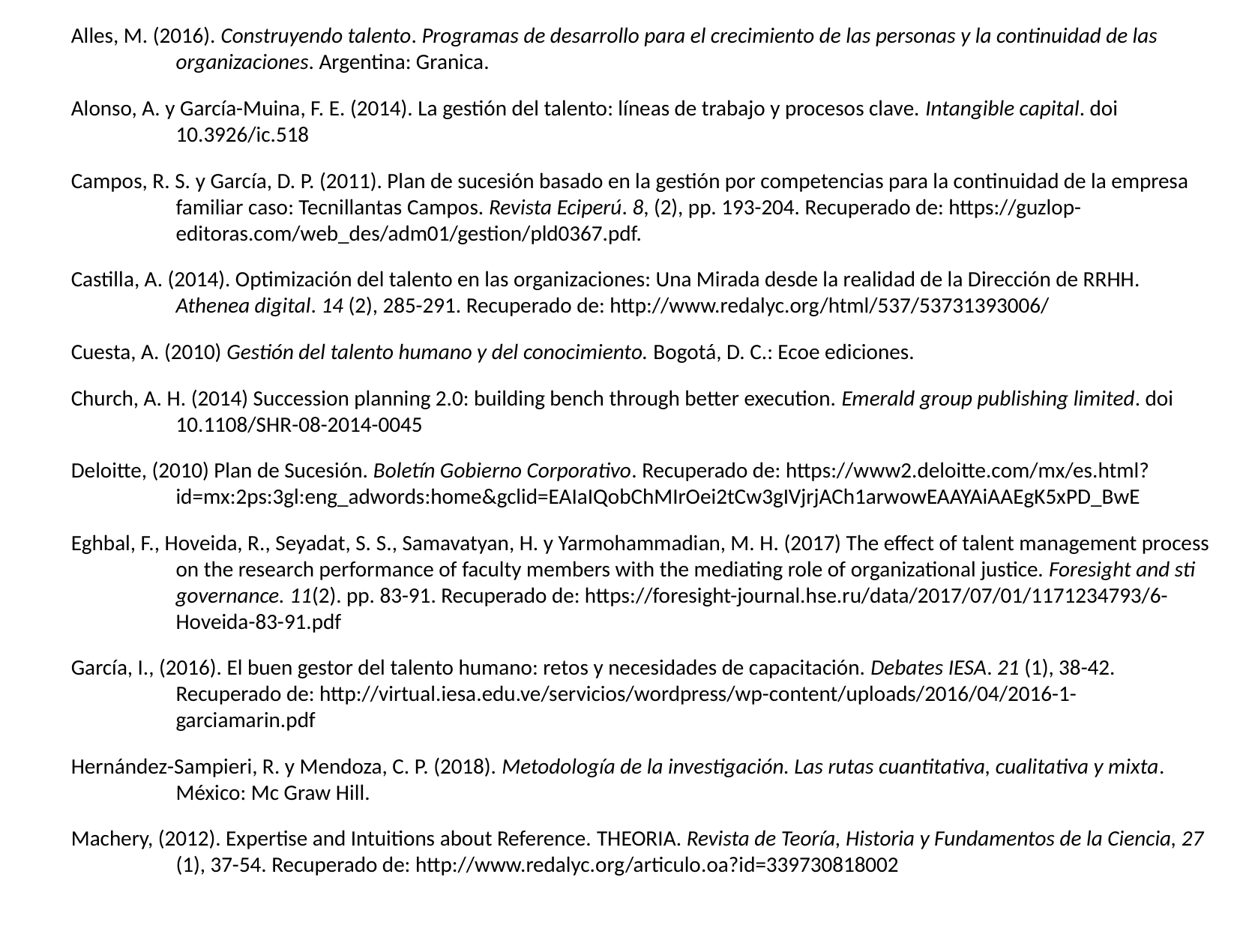

Alles, M. (2016). Construyendo talento. Programas de desarrollo para el crecimiento de las personas y la continuidad de las organizaciones. Argentina: Granica.
Alonso, A. y García-Muina, F. E. (2014). La gestión del talento: líneas de trabajo y procesos clave. Intangible capital. doi 10.3926/ic.518
Campos, R. S. y García, D. P. (2011). Plan de sucesión basado en la gestión por competencias para la continuidad de la empresa familiar caso: Tecnillantas Campos. Revista Eciperú. 8, (2), pp. 193-204. Recuperado de: https://guzlop-editoras.com/web_des/adm01/gestion/pld0367.pdf.
Castilla, A. (2014). Optimización del talento en las organizaciones: Una Mirada desde la realidad de la Dirección de RRHH. Athenea digital. 14 (2), 285-291. Recuperado de: http://www.redalyc.org/html/537/53731393006/
Cuesta, A. (2010) Gestión del talento humano y del conocimiento. Bogotá, D. C.: Ecoe ediciones.
Church, A. H. (2014) Succession planning 2.0: building bench through better execution. Emerald group publishing limited. doi 10.1108/SHR-08-2014-0045
Deloitte, (2010) Plan de Sucesión. Boletín Gobierno Corporativo. Recuperado de: https://www2.deloitte.com/mx/es.html?id=mx:2ps:3gl:eng_adwords:home&gclid=EAIaIQobChMIrOei2tCw3gIVjrjACh1arwowEAAYAiAAEgK5xPD_BwE
Eghbal, F., Hoveida, R., Seyadat, S. S., Samavatyan, H. y Yarmohammadian, M. H. (2017) The effect of talent management process on the research performance of faculty members with the mediating role of organizational justice. Foresight and sti governance. 11(2). pp. 83-91. Recuperado de: https://foresight-journal.hse.ru/data/2017/07/01/1171234793/6-Hoveida-83-91.pdf
García, I., (2016). El buen gestor del talento humano: retos y necesidades de capacitación. Debates IESA. 21 (1), 38-42. Recuperado de: http://virtual.iesa.edu.ve/servicios/wordpress/wp-content/uploads/2016/04/2016-1-garciamarin.pdf
Hernández-Sampieri, R. y Mendoza, C. P. (2018). Metodología de la investigación. Las rutas cuantitativa, cualitativa y mixta. México: Mc Graw Hill.
Machery, (2012). Expertise and Intuitions about Reference. THEORIA. Revista de Teoría, Historia y Fundamentos de la Ciencia, 27 (1), 37-54. Recuperado de: http://www.redalyc.org/articulo.oa?id=339730818002